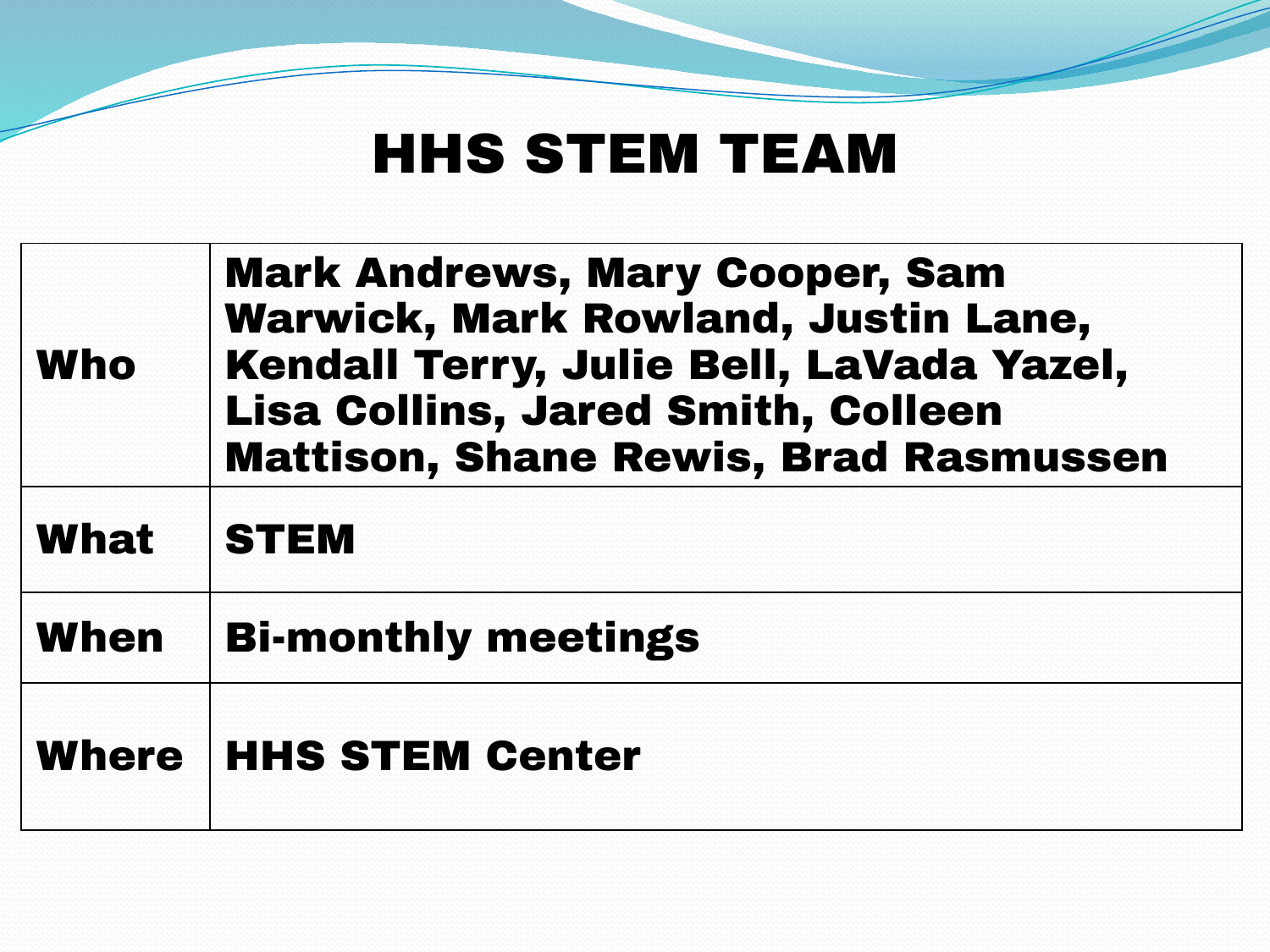

HHS STEM TEAM

| Who | Mark Andrews, Mary Cooper, Sam Warwick, Mark Rowland, Justin Lane, Kendall Terry, Julie Bell, LaVada Yazel, Lisa Collins, Jared Smith, Colleen Mattison, Shane Rewis, Brad Rasmussen |
| --- | --- |
| What | STEM |
| When | Bi-monthly meetings |
| Where | HHS STEM Center |